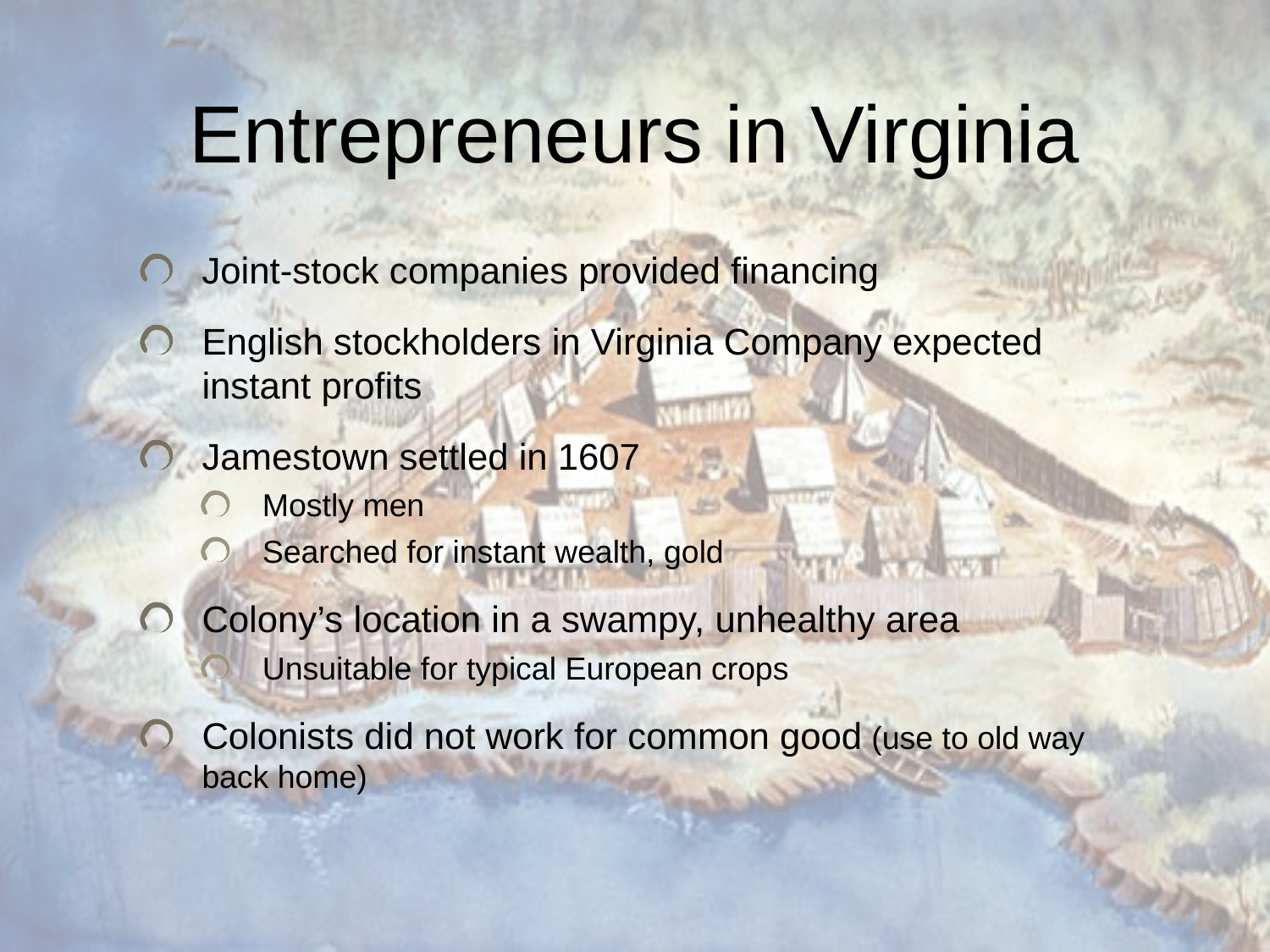

# Entrepreneurs in Virginia
Joint-stock companies provided financing
English stockholders in Virginia Company expected instant profits
Jamestown settled in 1607
Mostly men
Searched for instant wealth, gold
Colony’s location in a swampy, unhealthy area
Unsuitable for typical European crops
Colonists did not work for common good (use to old way back home)